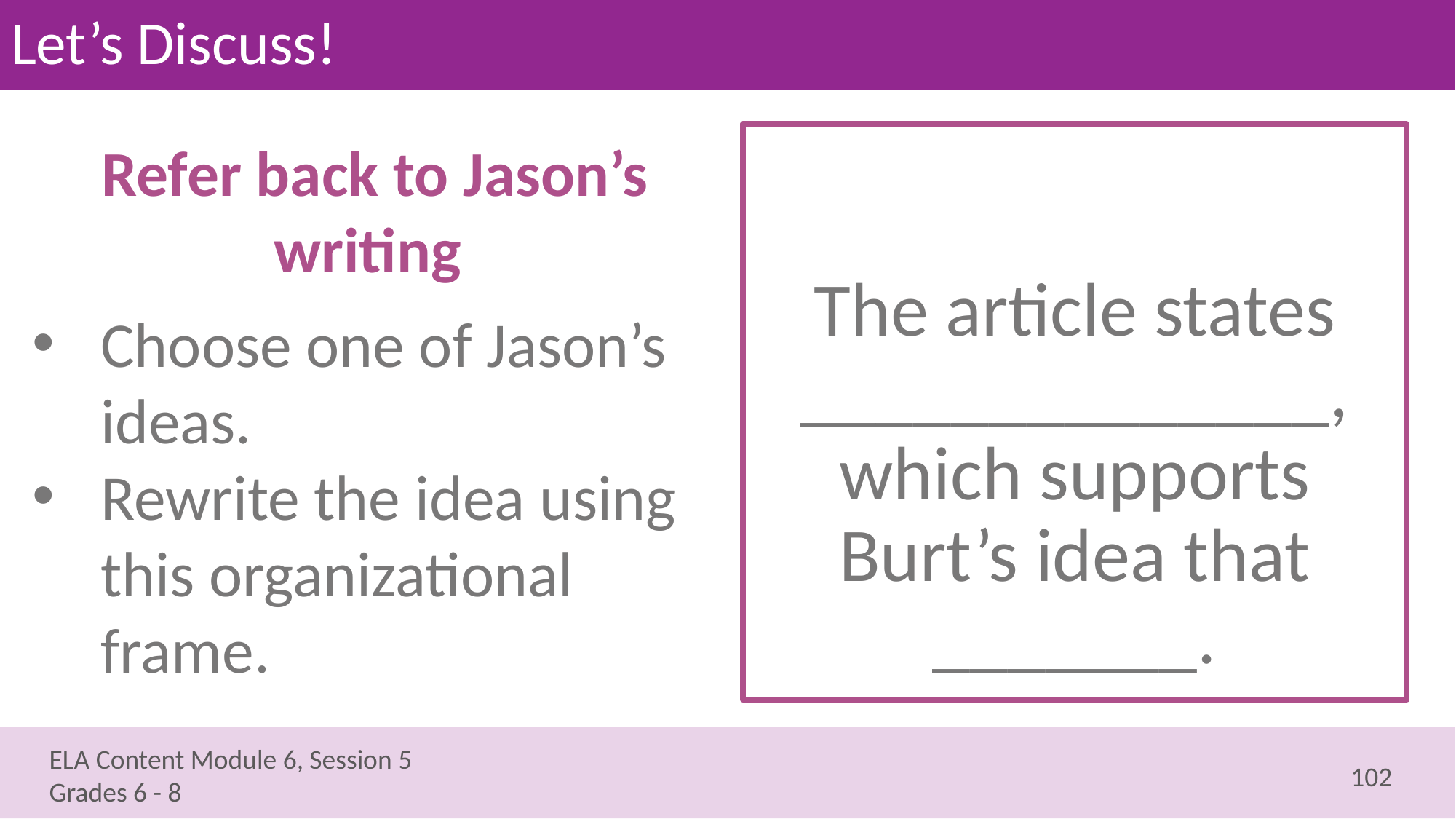

# Let’s Discuss!

The article states ______________, which supports Burt’s idea that _______.

Refer back to Jason’s writing

Choose one of Jason’s ideas.
Rewrite the idea using this organizational frame.
102